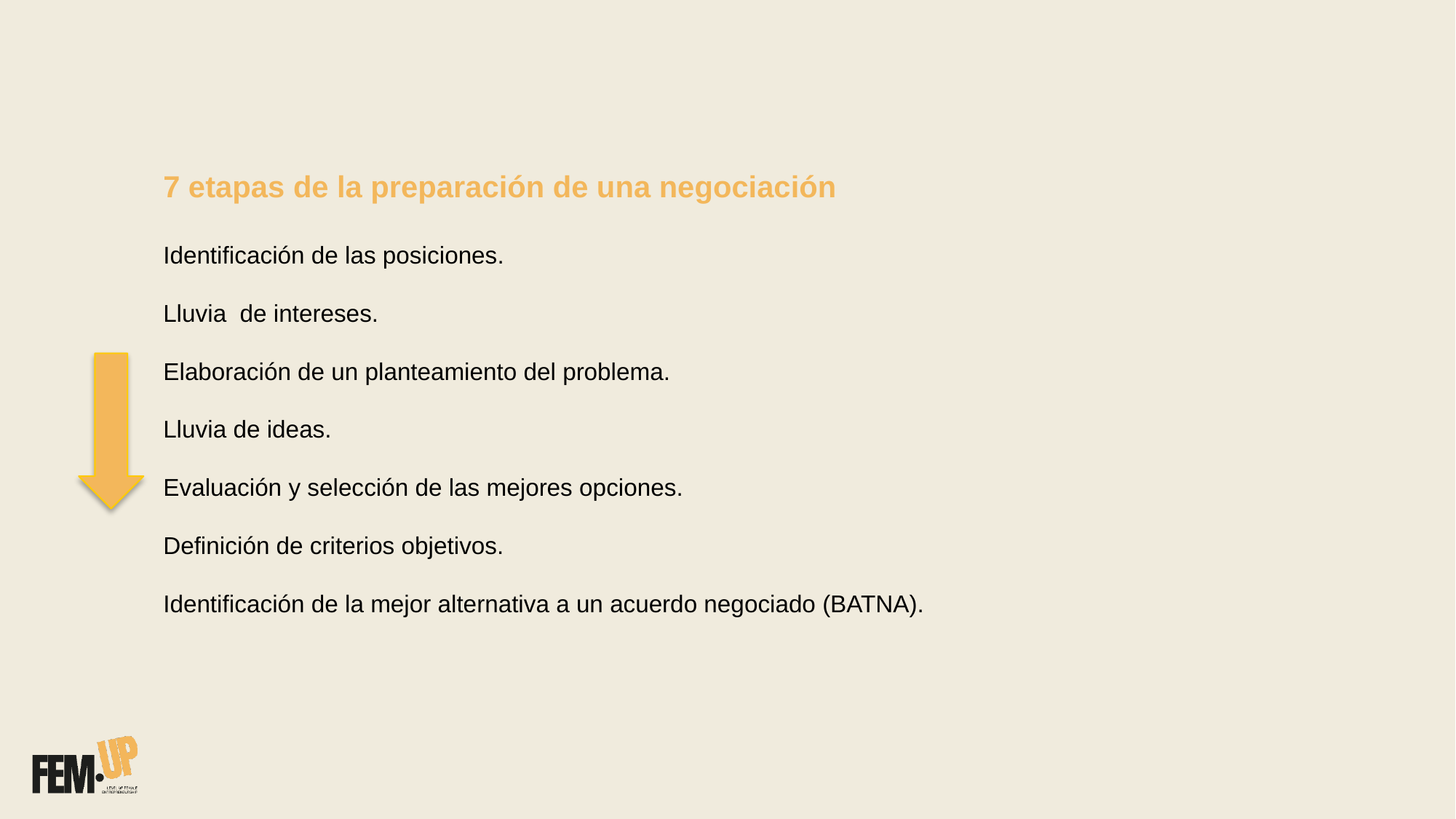

# 7 etapas de la preparación de una negociación Identificación de las posiciones. Lluvia  de intereses. Elaboración de un planteamiento del problema. Lluvia de ideas. Evaluación y selección de las mejores opciones. Definición de criterios objetivos. Identificación de la mejor alternativa a un acuerdo negociado (BATNA).